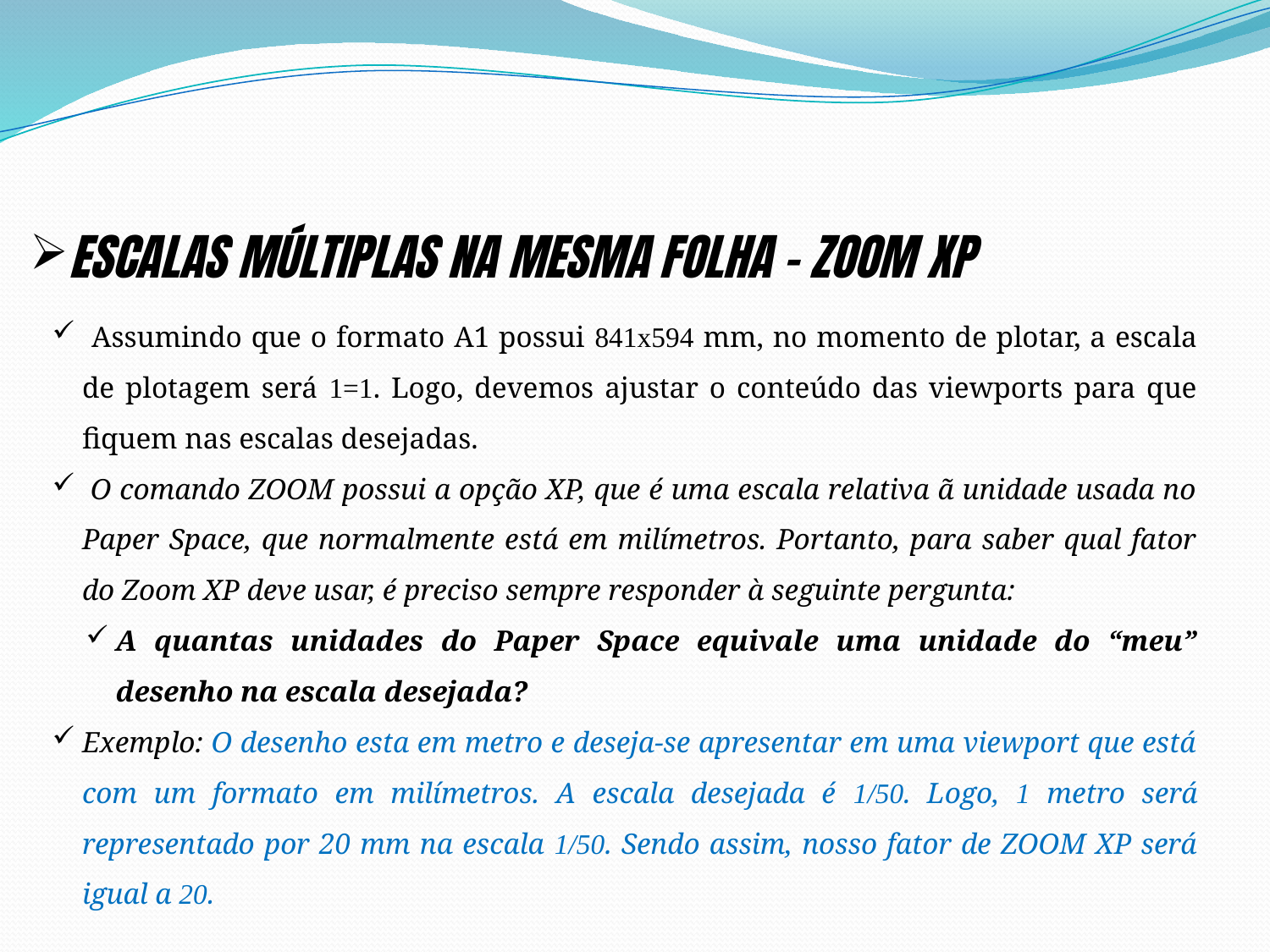

ESCALAS MÚLTIPLAS NA MESMA FOLHA – ZOOM XP
 Assumindo que o formato A1 possui 841x594 mm, no momento de plotar, a escala de plotagem será 1=1. Logo, devemos ajustar o conteúdo das viewports para que fiquem nas escalas desejadas.
 O comando ZOOM possui a opção XP, que é uma escala relativa ã unidade usada no Paper Space, que normalmente está em milímetros. Portanto, para saber qual fator do Zoom XP deve usar, é preciso sempre responder à seguinte pergunta:
A quantas unidades do Paper Space equivale uma unidade do “meu” desenho na escala desejada?
Exemplo: O desenho esta em metro e deseja-se apresentar em uma viewport que está com um formato em milímetros. A escala desejada é 1/50. Logo, 1 metro será representado por 20 mm na escala 1/50. Sendo assim, nosso fator de ZOOM XP será igual a 20.